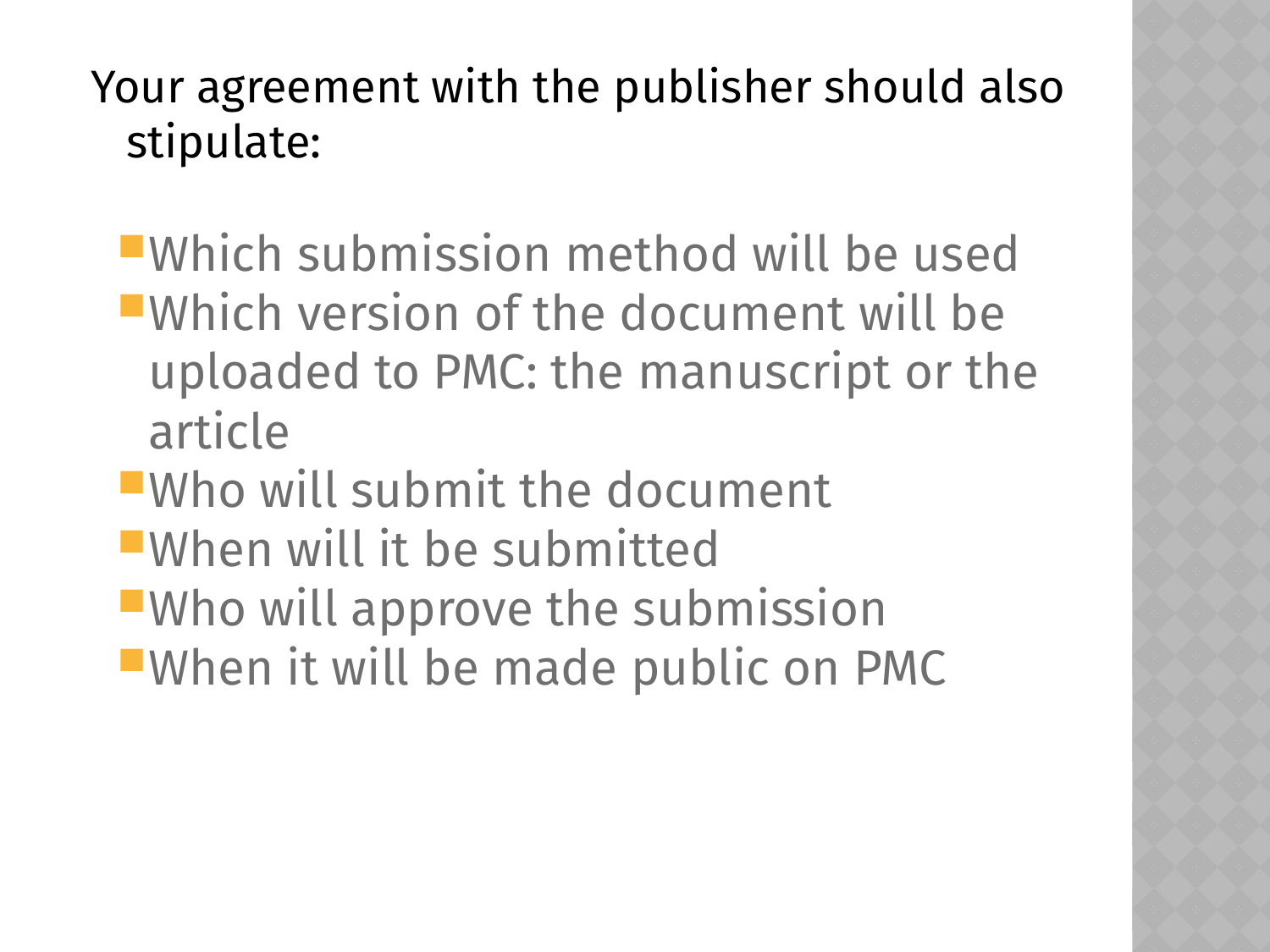

Your agreement with the publisher should also stipulate:

Which submission method will be used
Which version of the document will be uploaded to PMC: the manuscript or the article
Who will submit the document
When will it be submitted
Who will approve the submission
When it will be made public on PMC